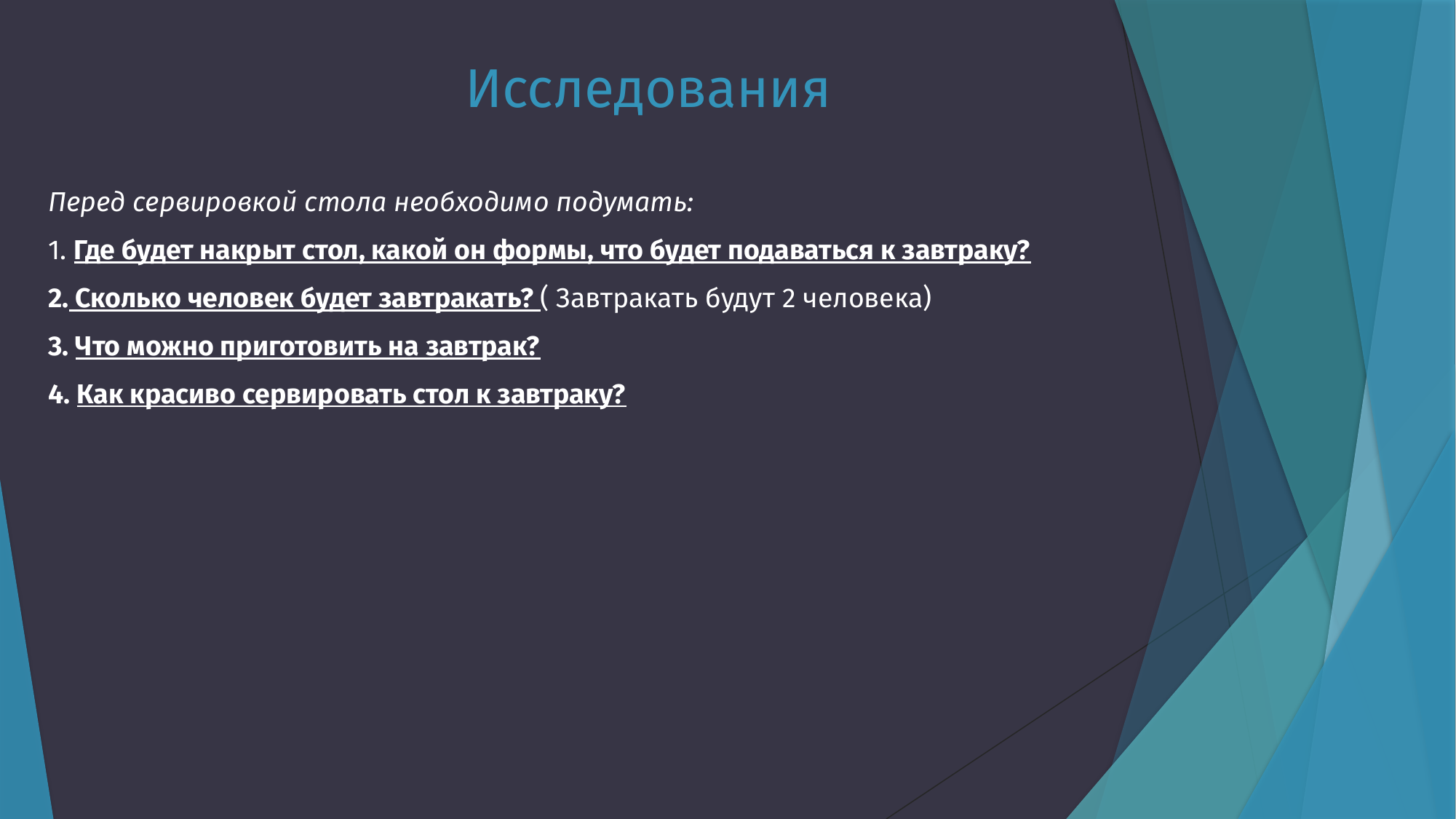

# Исследования
Перед сервировкой стола необходимо подумать:
1. Где будет накрыт стол, какой он формы, что будет подаваться к завтраку?
2. Сколько человек будет завтракать? ( Завтракать будут 2 человека)
3. Что можно приготовить на завтрак?
4. Как красиво сервировать стол к завтраку?